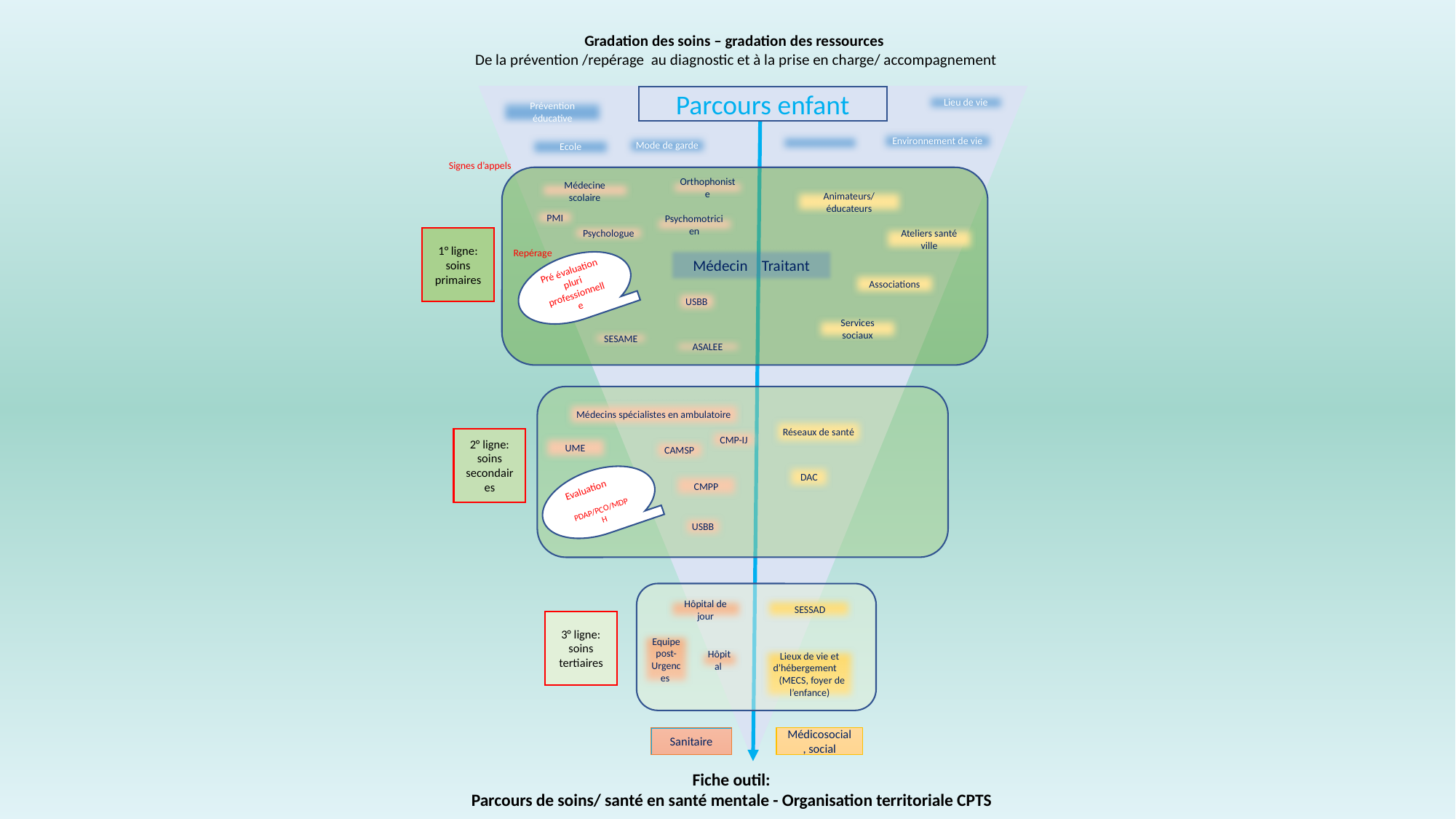

Gradation des soins – gradation des ressources
De la prévention /repérage  au diagnostic et à la prise en charge/ accompagnement

Parcours enfant
Lieu de vie
Prévention éducative
Environnement de vie

Mode de garde
Ecole
Signes d’appels

Orthophoniste
Médecine scolaire
Animateurs/éducateurs
PMI
Psychomotricien
Psychologue
Ateliers santé ville
1° ligne: soins primaires
Repérage
Médecin    Traitant
Pré évaluation pluri
professionnelle
Associations
USBB
Services sociaux
SESAME
ASALEE

Médecins spécialistes en ambulatoire
Réseaux de santé
DAC
CMPP
USBB
CMP-IJ
2° ligne: soins secondaires
UME
CAMSP
Evaluation                 PDAP/PCO/MDPH

 SESSAD
Hôpital de jour
Lieux de vie et d’hébergement       (MECS, foyer de l’enfance)
Hôpital
3° ligne: soins tertiaires
Equipe post-Urgences
Médicosocial, social
Sanitaire
Fiche outil:
Parcours de soins/ santé en santé mentale - Organisation territoriale CPTS